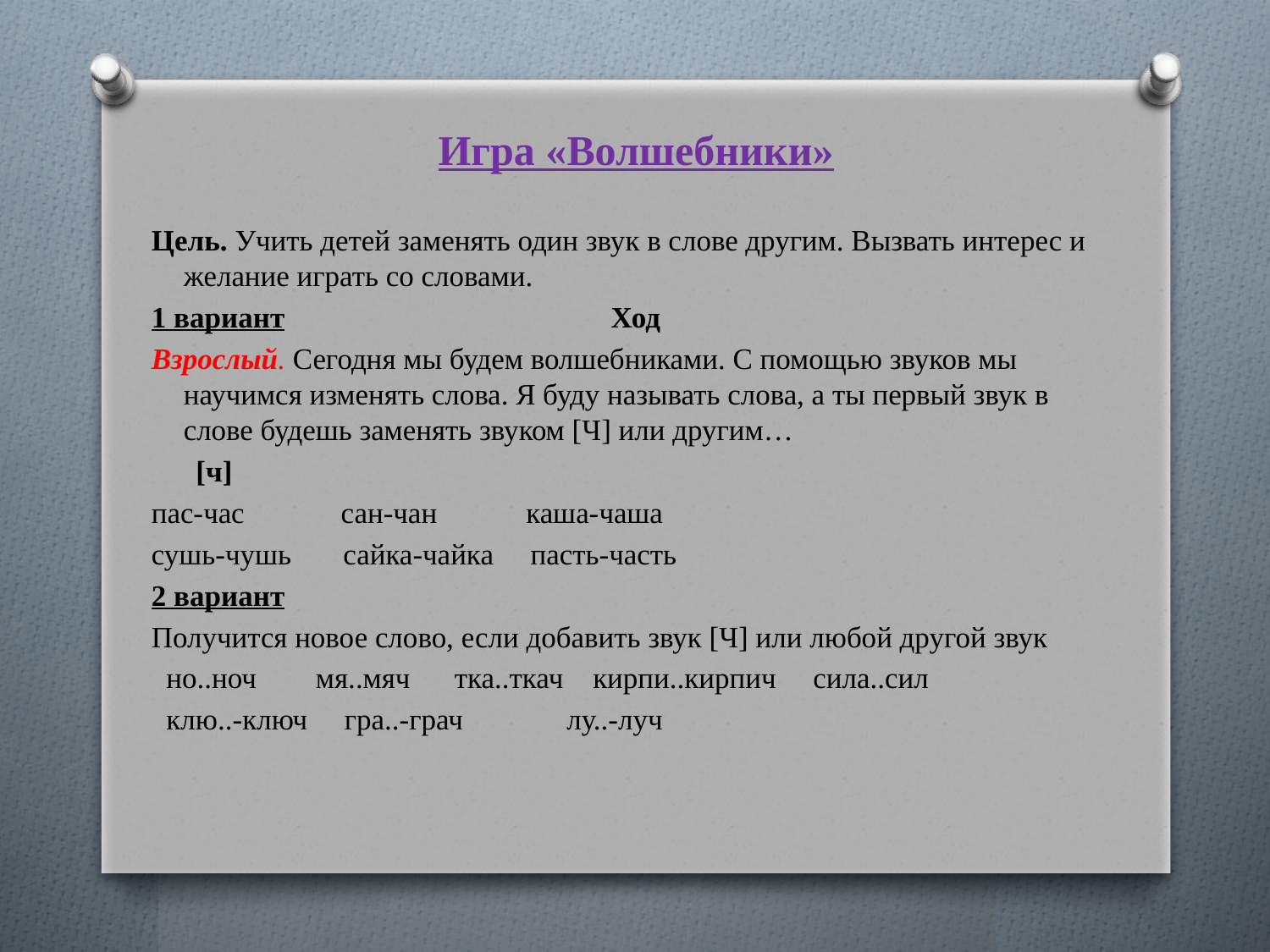

# Игра «Волшебники»

Цель. Учить детей заменять один звук в слове другим. Вызвать интерес и желание играть со словами.
1 вариант                                            Ход
Взрослый. Сегодня мы будем волшебниками. С помощью звуков мы научимся изменять слова. Я буду называть слова, а ты первый звук в слове будешь заменять звуком [Ч] или другим…
      [ч]
пас-час             сан-чан            каша-чаша
сушь-чушь       сайка-чайка     пасть-часть
2 вариант
Получится новое слово, если добавить звук [Ч] или любой другой звук
  но..ноч        мя..мяч      тка..ткач    кирпи..кирпич     сила..сил
  клю..-ключ     гра..-грач              лу..-луч